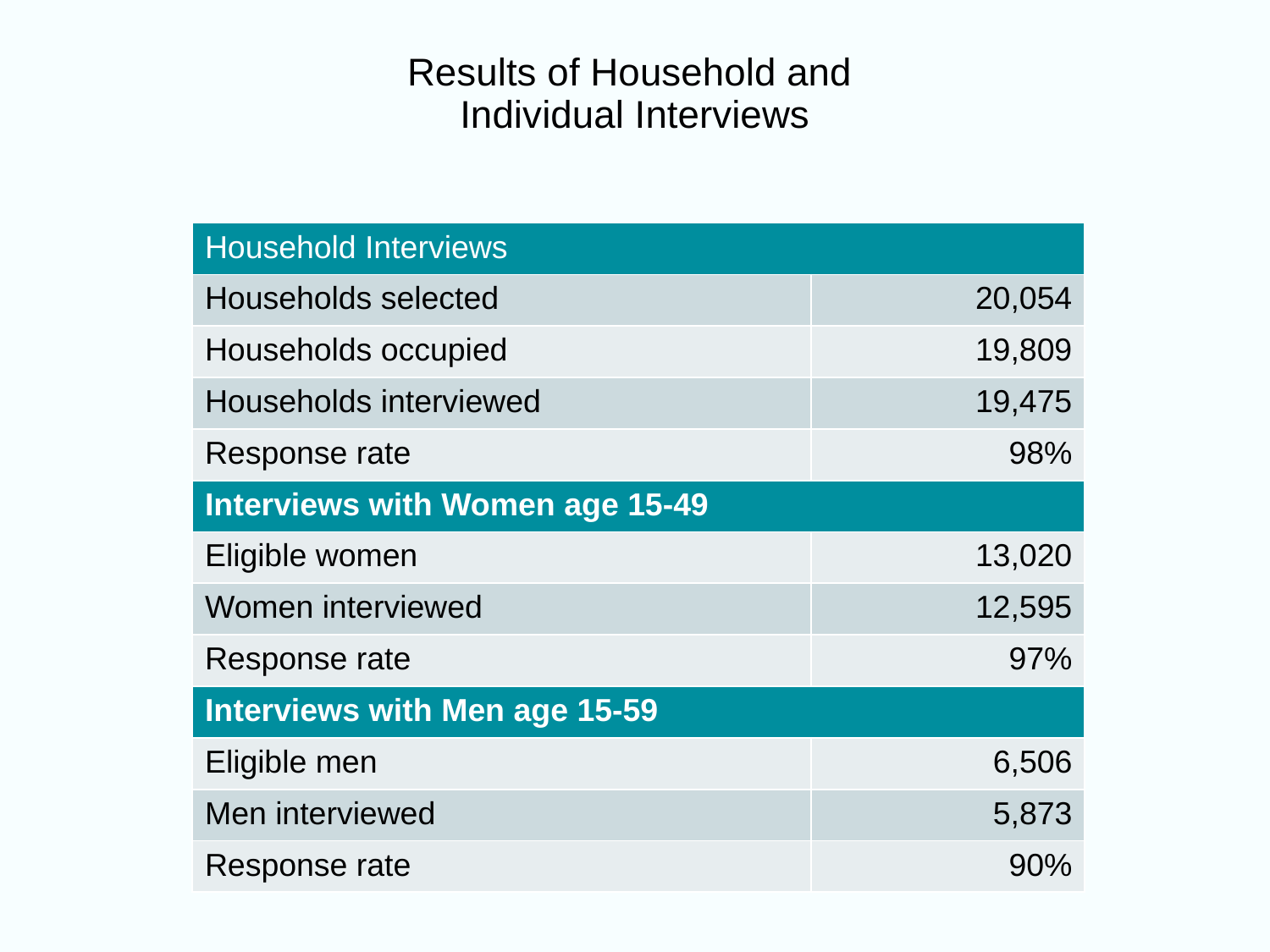

# Results of Household and Individual Interviews
| Household Interviews |  |
| --- | --- |
| Households selected | 20,054 |
| Households occupied | 19,809 |
| Households interviewed | 19,475 |
| Response rate | 98% |
| Interviews with Women age 15-49 |  |
| Eligible women | 13,020 |
| Women interviewed | 12,595 |
| Response rate | 97% |
| Interviews with Men age 15-59 |  |
| Eligible men | 6,506 |
| Men interviewed | 5,873 |
| Response rate | 90% |